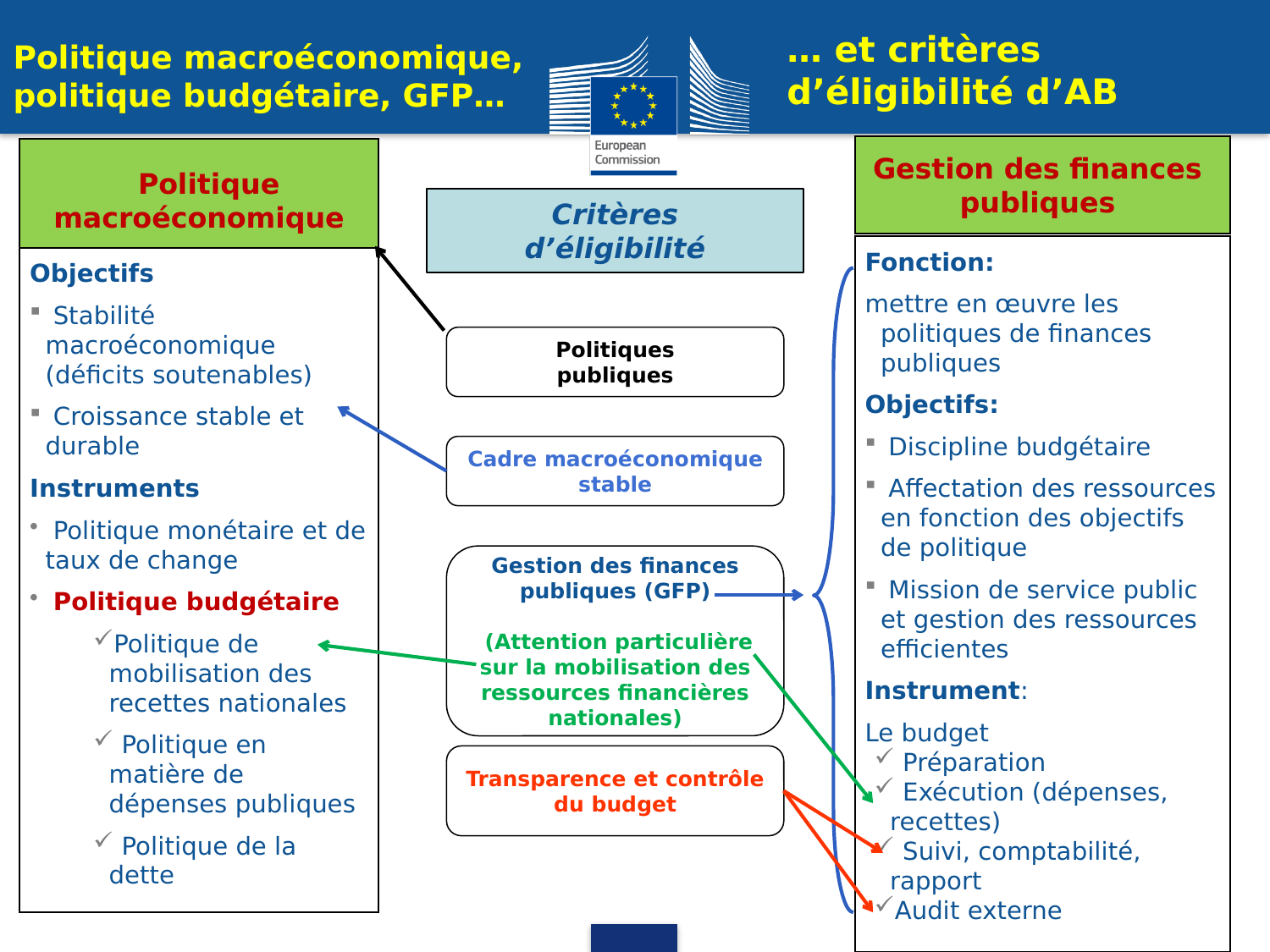

… et critères d’éligibilité d’AB
# Politique macroéconomique, politique budgétaire, GFP…
Running Head 12-Point Plain, Title Case
Gestion des finances
publiques
  Politique
macroéconomique
Critères
d’éligibilité
Fonction:
mettre en œuvre les politiques de finances publiques
Objectifs:
 Discipline budgétaire
 Affectation des ressources en fonction des objectifs de politique
 Mission de service public et gestion des ressources efficientes
Instrument:
Le budget
 Préparation
 Exécution (dépenses, recettes)
 Suivi, comptabilité, rapport
Audit externe

Objectifs
 Stabilité macroéconomique (déficits soutenables)
 Croissance stable et durable
Instruments
 Politique monétaire et de taux de change
 Politique budgétaire
Politique de mobilisation des recettes nationales
 Politique en matière de dépenses publiques
 Politique de la dette

Politiques
publiques
Cadre macroéconomique stable
Gestion des finances publiques (GFP)

 (Attention particulière sur la mobilisation des ressources financières nationales)

Transparence et contrôle du budget

3